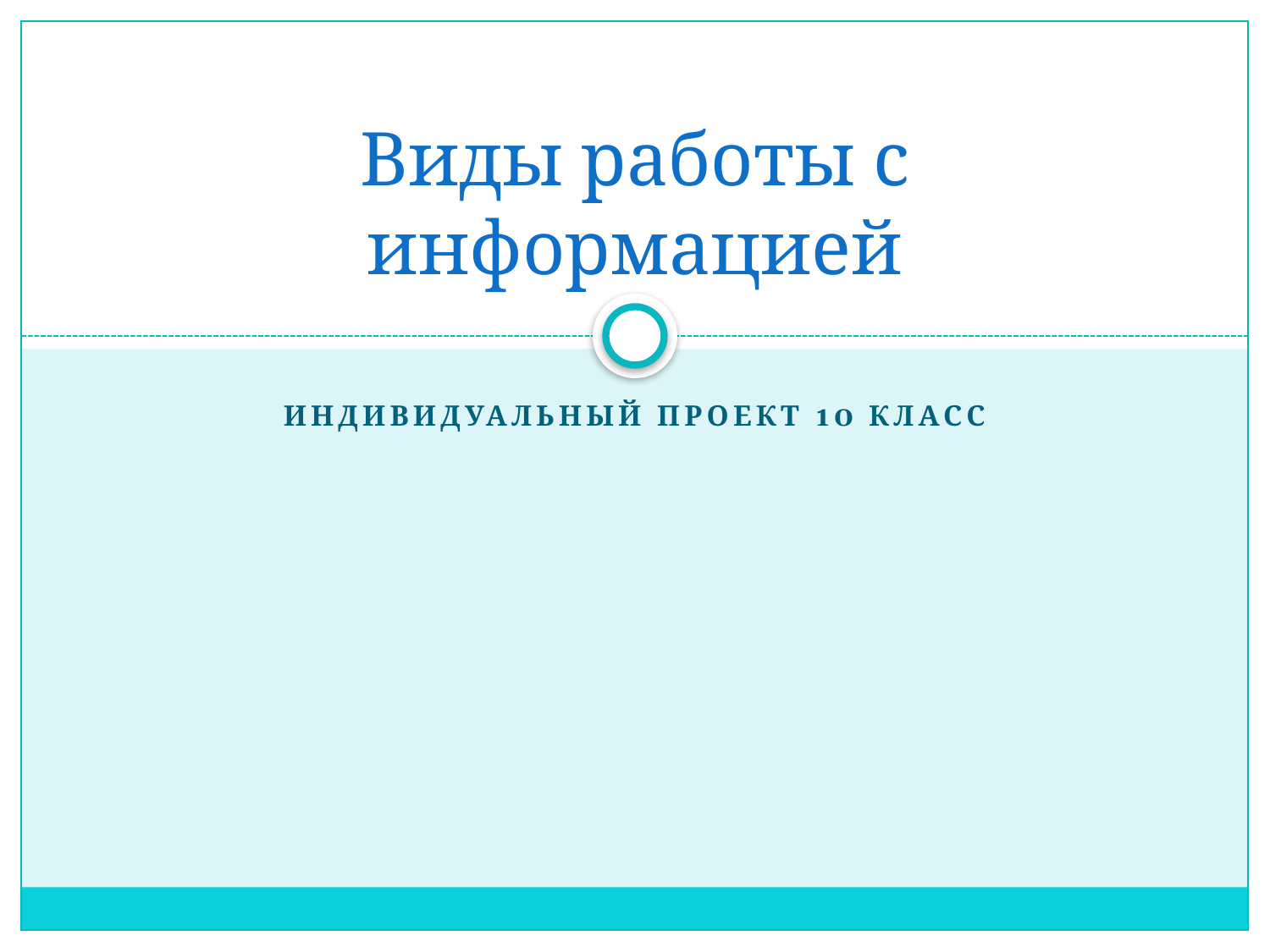

# Виды работы с информацией
индивидуальный проект 10 класс